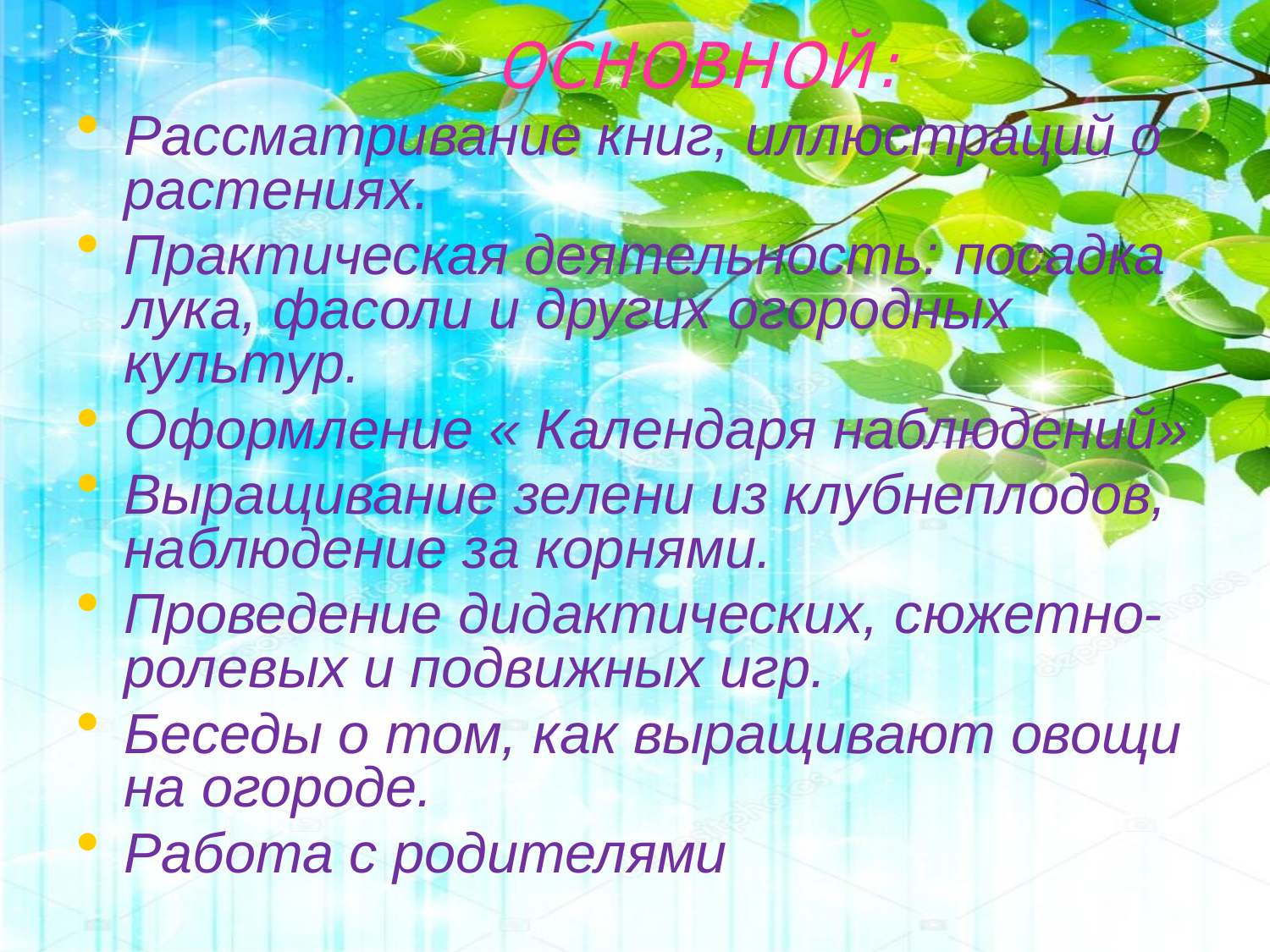

# ОСНОВНОЙ:
Рассматривание книг, иллюстраций о растениях.
Практическая деятельность: посадка лука, фасоли и других огородных культур.
Оформление « Календаря наблюдений»
Выращивание зелени из клубнеплодов, наблюдение за корнями.
Проведение дидактических, сюжетно-ролевых и подвижных игр.
Беседы о том, как выращивают овощи на огороде.
Работа с родителями